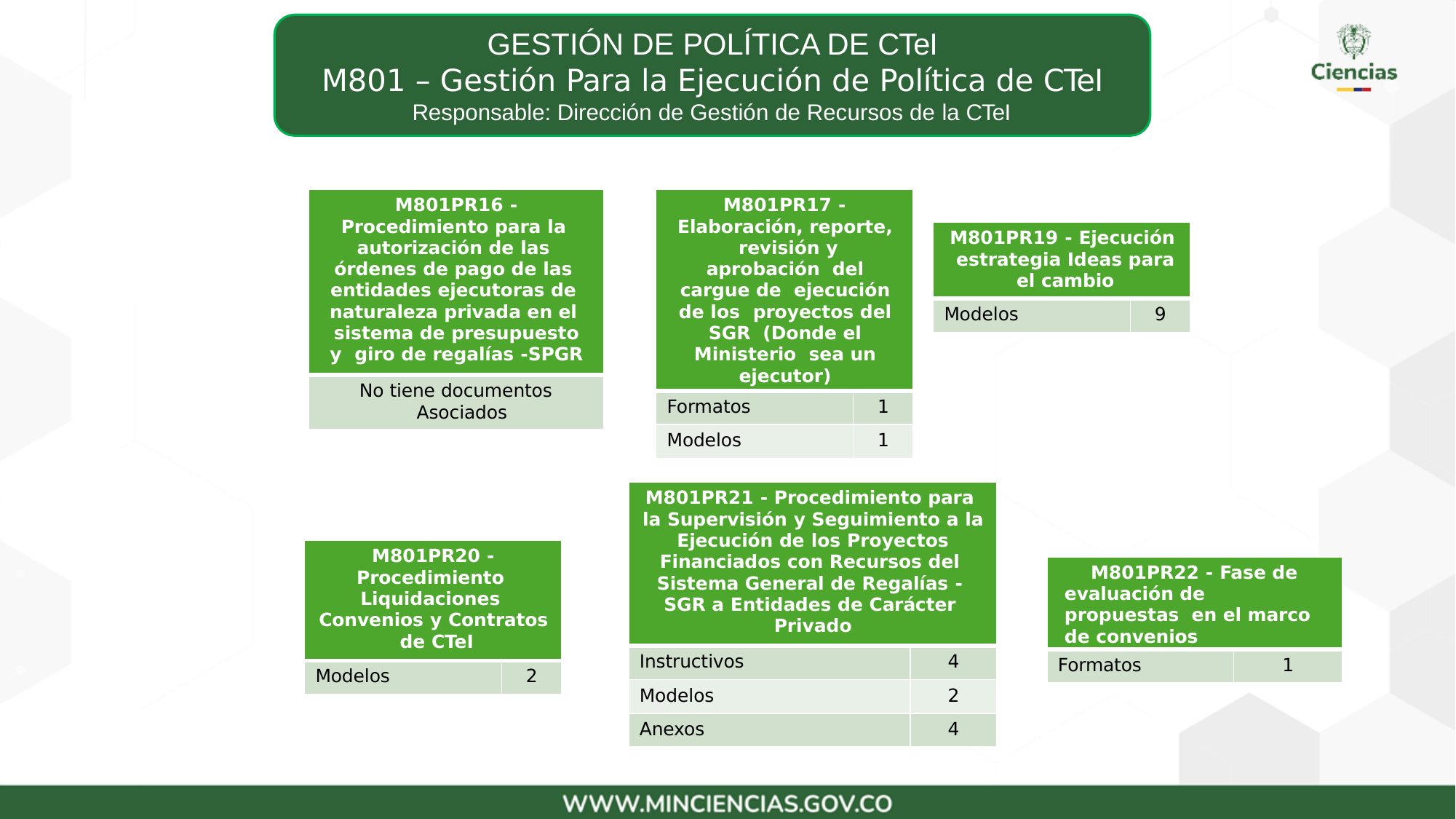

# GESTIÓN DE POLÍTICA DE CTeI
M801 – Gestión Para la Ejecución de Política de CTeI

Responsable: Dirección de Gestión de Recursos de la CTeI
| M801PR16 - Procedimiento para la autorización de las órdenes de pago de las entidades ejecutoras de naturaleza privada en el sistema de presupuesto y giro de regalías -SPGR |
| --- |
| No tiene documentos Asociados |
| M801PR17 - Elaboración, reporte, revisión y aprobación del cargue de ejecución de los proyectos del SGR (Donde el Ministerio sea un ejecutor) |  |
| --- | --- |
| Formatos | 1 |
| Modelos | 1 |
| M801PR19 - Ejecución estrategia Ideas para el cambio |  |
| --- | --- |
| Modelos | 9 |
| M801PR21 - Procedimiento para la Supervisión y Seguimiento a la Ejecución de los Proyectos Financiados con Recursos del Sistema General de Regalías - SGR a Entidades de Carácter Privado |  |
| --- | --- |
| Instructivos | 4 |
| Modelos | 2 |
| Anexos | 4 |
| M801PR20 - Procedimiento Liquidaciones Convenios y Contratos de CTeI |  |
| --- | --- |
| Modelos | 2 |
| M801PR22 - Fase de evaluación de propuestas en el marco de convenios |  |
| --- | --- |
| Formatos | 1 |